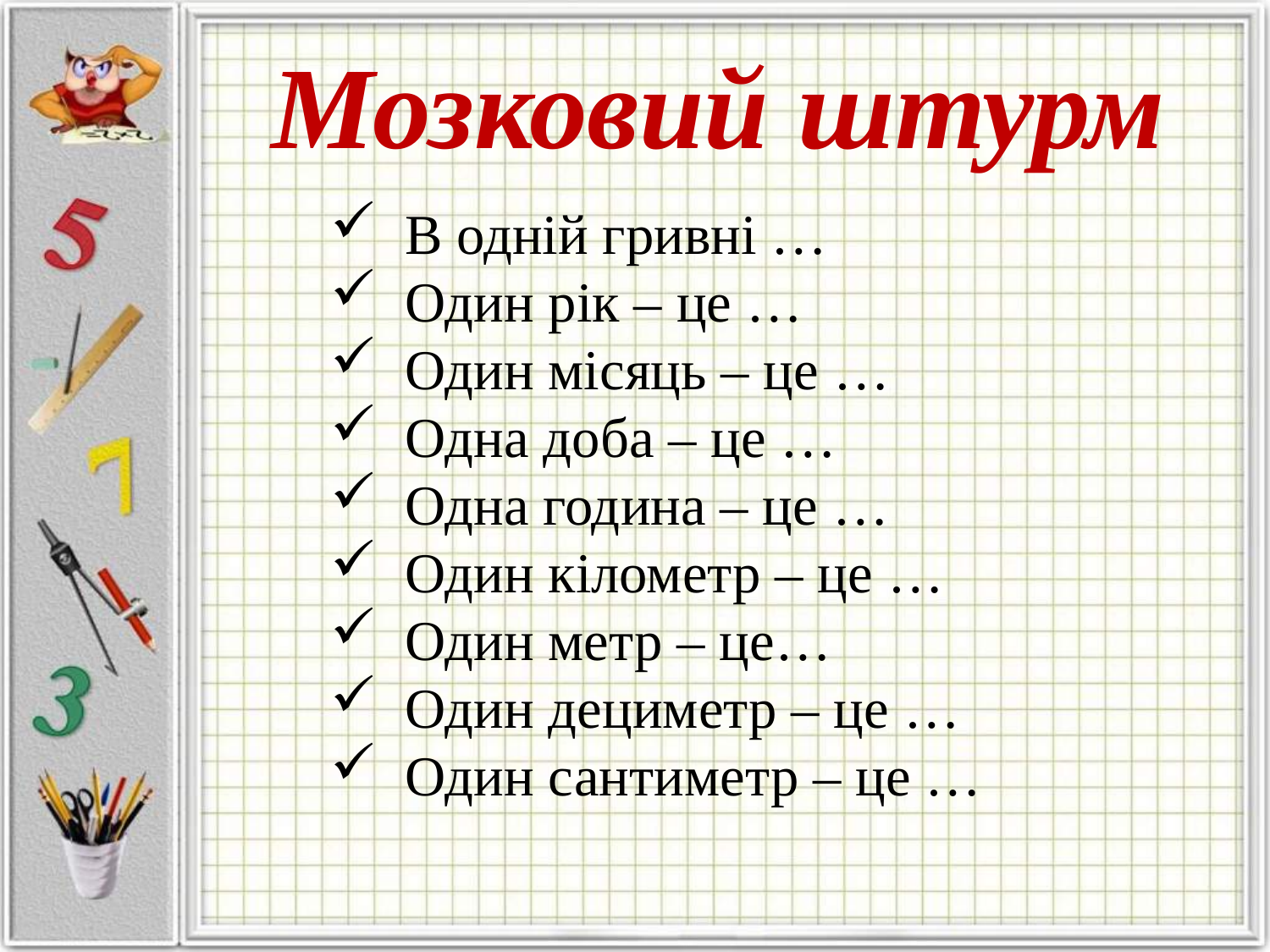

# Мозковий штурм
  В одній гривні …
  Один рік – це …
  Один місяць – це …
  Одна доба – це …
  Одна година – це …
  Один кілометр – це …
  Один метр – це…
  Один дециметр – це …
  Один сантиметр – це …